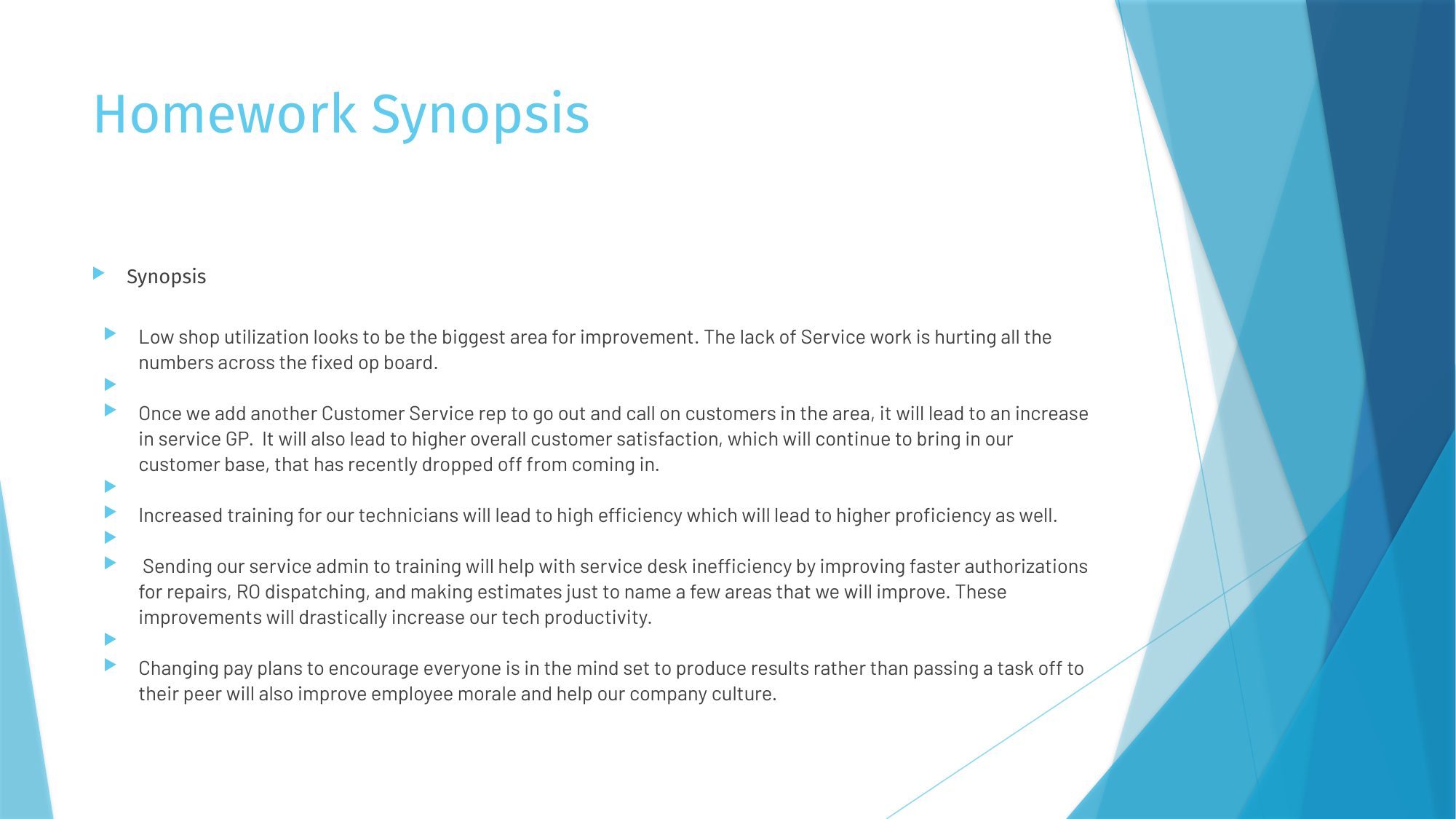

# Homework Synopsis
Synopsis

Low shop utilization looks to be the biggest area for improvement. The lack of Service work is hurting all the numbers across the fixed op board.

Once we add another Customer Service rep to go out and call on customers in the area, it will lead to an increase in service GP.  It will also lead to higher overall customer satisfaction, which will continue to bring in our customer base, that has recently dropped off from coming in.

Increased training for our technicians will lead to high efficiency which will lead to higher proficiency as well.

 Sending our service admin to training will help with service desk inefficiency by improving faster authorizations for repairs, RO dispatching, and making estimates just to name a few areas that we will improve. These improvements will drastically increase our tech productivity.

Changing pay plans to encourage everyone is in the mind set to produce results rather than passing a task off to their peer will also improve employee morale and help our company culture.